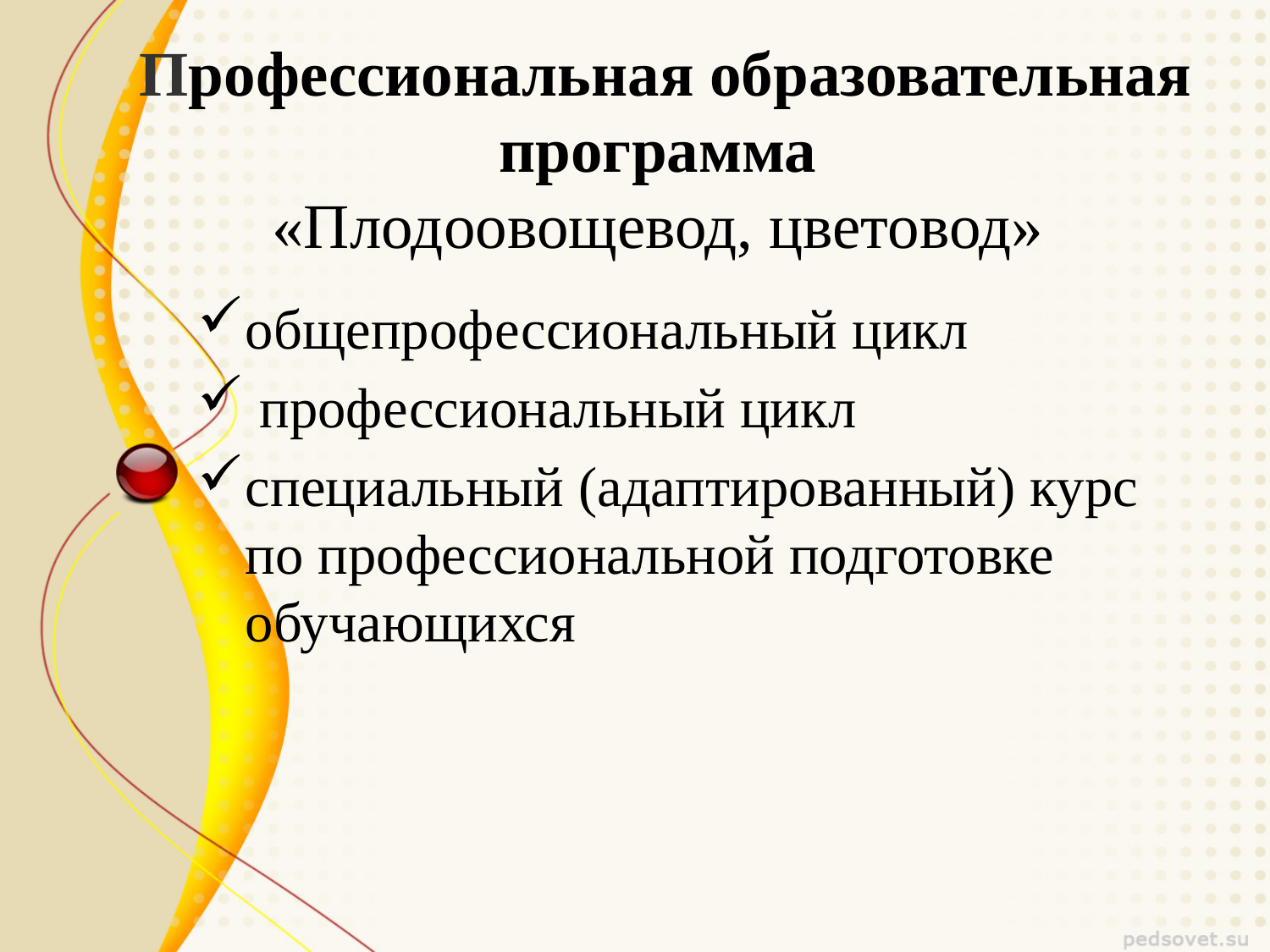

# Профессиональная образовательная программа «Плодоовощевод, цветовод»
общепрофессиональный цикл
 профессиональный цикл
специальный (адаптированный) курс по профессиональной подготовке обучающихся